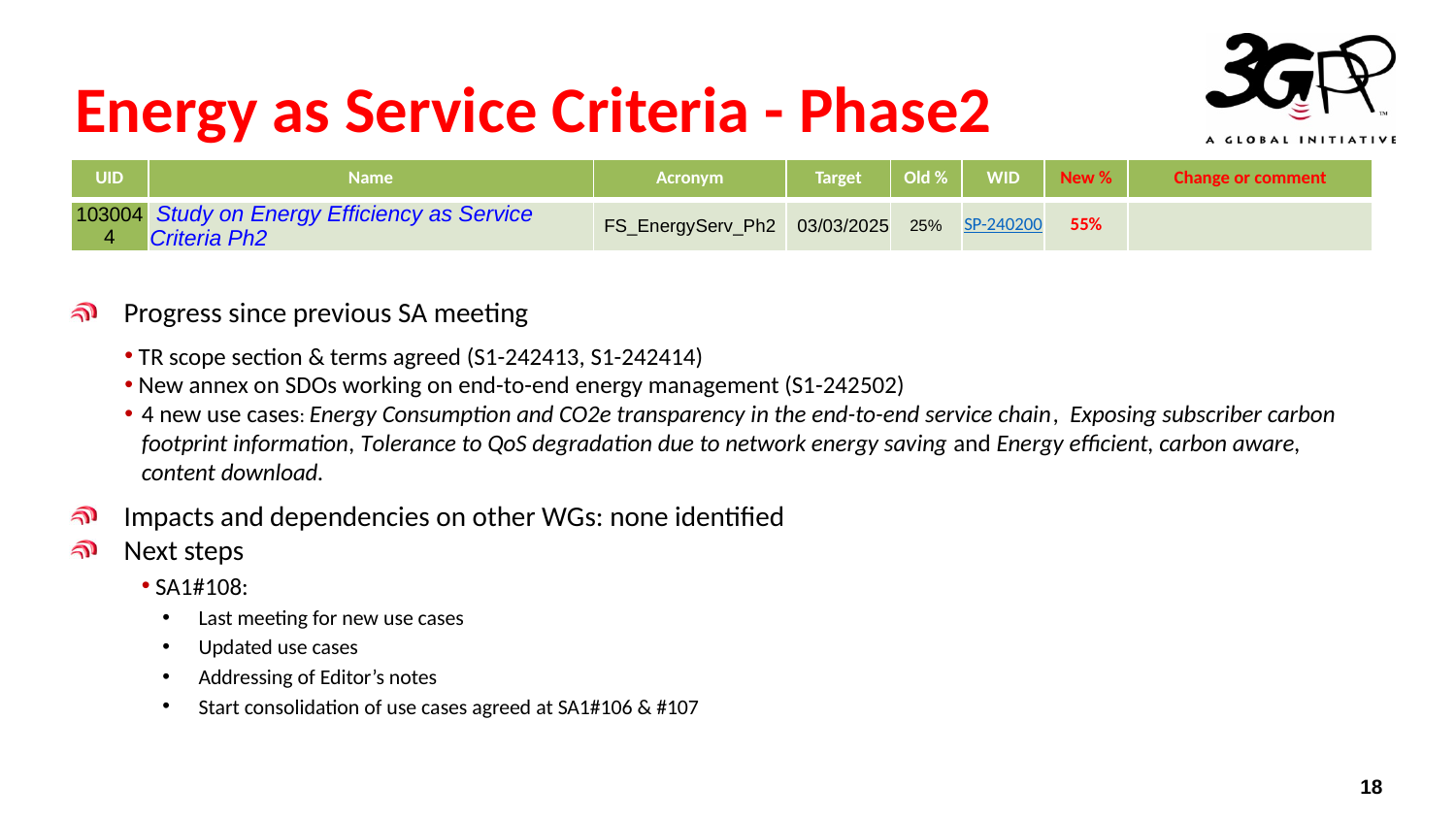

# Energy as Service Criteria - Phase2
| UID | Name | Acronym | Target | Old % | WID | New % | Change or comment |
| --- | --- | --- | --- | --- | --- | --- | --- |
| 1030044 | Study on Energy Efficiency as Service Criteria Ph2 | FS\_EnergyServ\_Ph2 | 03/03/2025 | 25% | SP-240200 | 55% |  |
Progress since previous SA meeting
 TR scope section & terms agreed (S1-242413, S1-242414)
 New annex on SDOs working on end-to-end energy management (S1-242502)
4 new use cases: Energy Consumption and CO2e transparency in the end-to-end service chain,  Exposing subscriber carbon footprint information, Tolerance to QoS degradation due to network energy saving and Energy efficient, carbon aware, content download.
Impacts and dependencies on other WGs: none identified
Next steps
 SA1#108:
Last meeting for new use cases
Updated use cases
Addressing of Editor’s notes
Start consolidation of use cases agreed at SA1#106 & #107